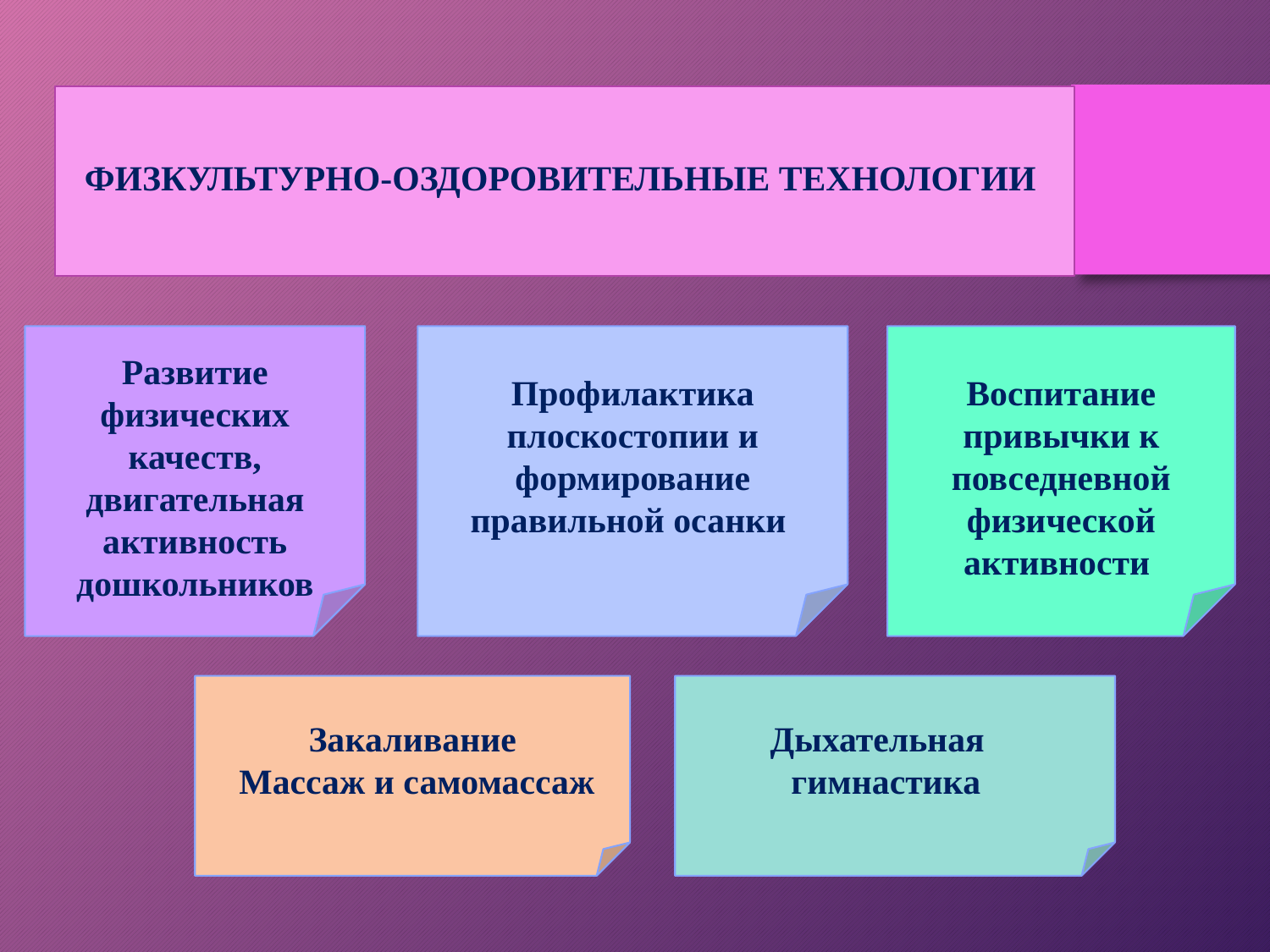

ФИЗКУЛЬТУРНО-ОЗДОРОВИТЕЛЬНЫЕ ТЕХНОЛОГИИ

Развитие физических качеств, двигательная активность дошкольников
Профилактика плоскостопии и формирование правильной осанки

Воспитание привычки к повседневной физической активности

Закаливание
 Массаж и самомассаж

Дыхательная     гимнастика